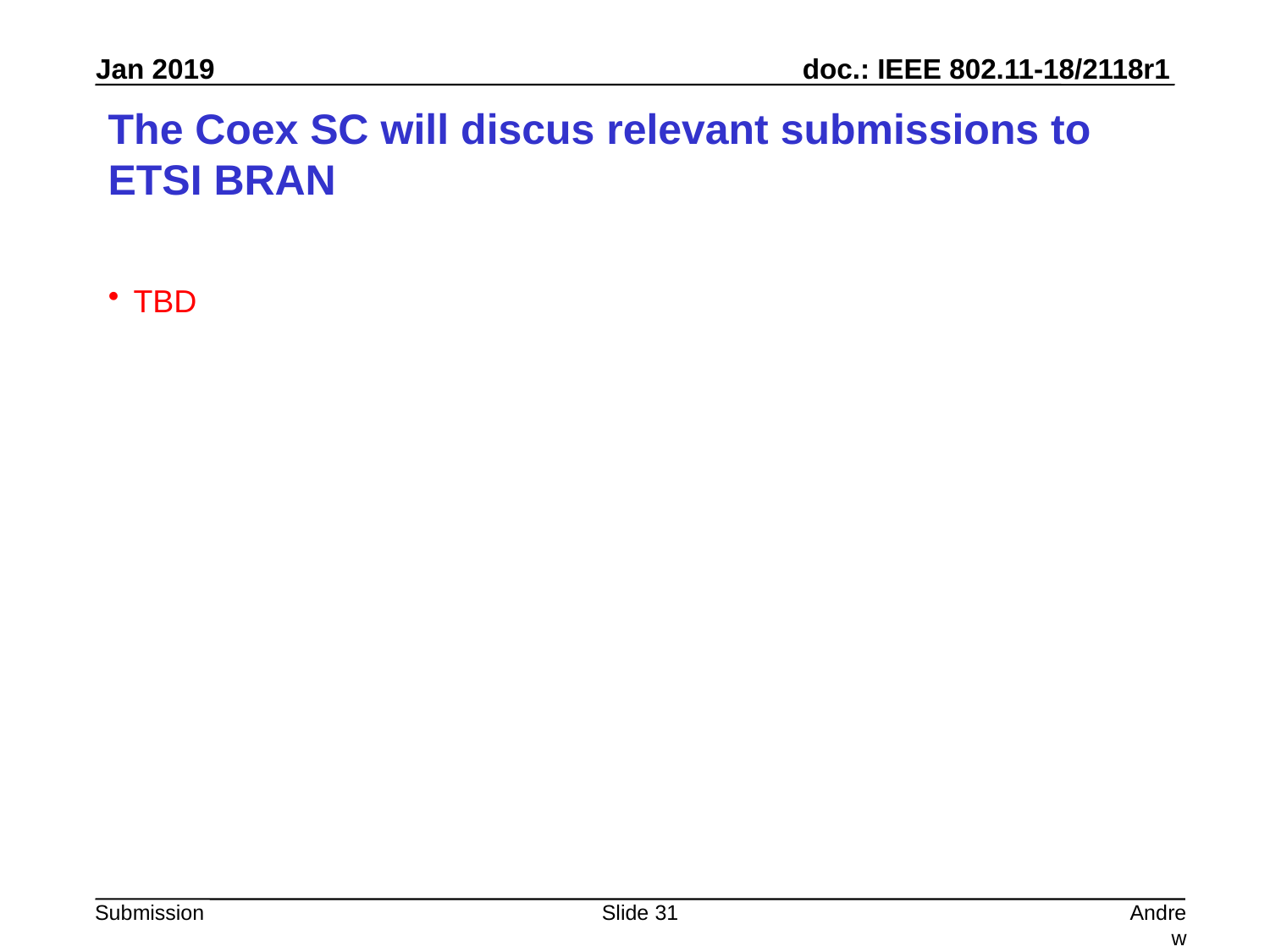

# The Coex SC will discus relevant submissions to ETSI BRAN
TBD
Slide 31
Andrew Myles, Cisco